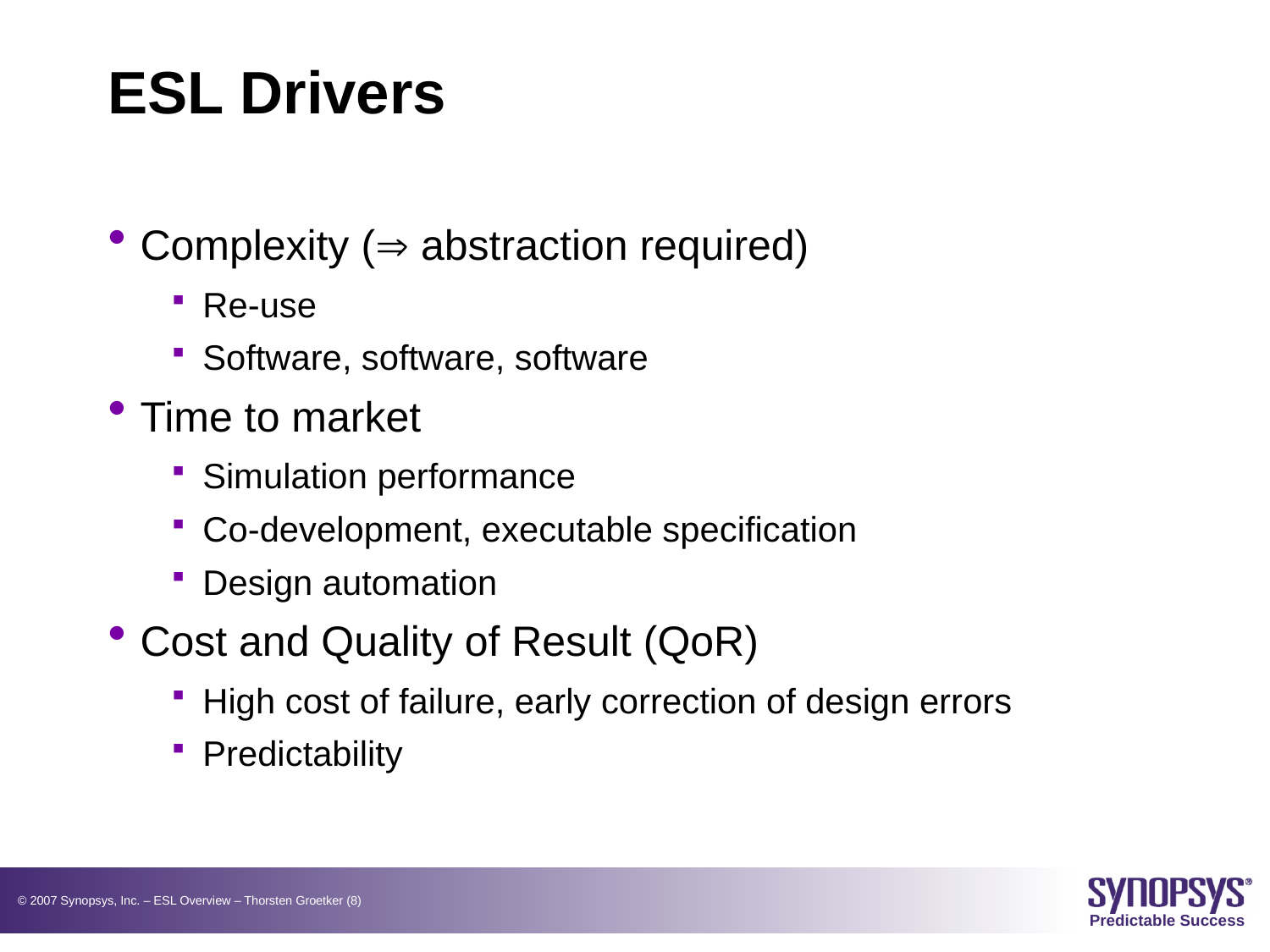

# ESL Drivers
Complexity (⇒ abstraction required)
Re-use
Software, software, software
Time to market
Simulation performance
Co-development, executable specification
Design automation
Cost and Quality of Result (QoR)
High cost of failure, early correction of design errors
Predictability